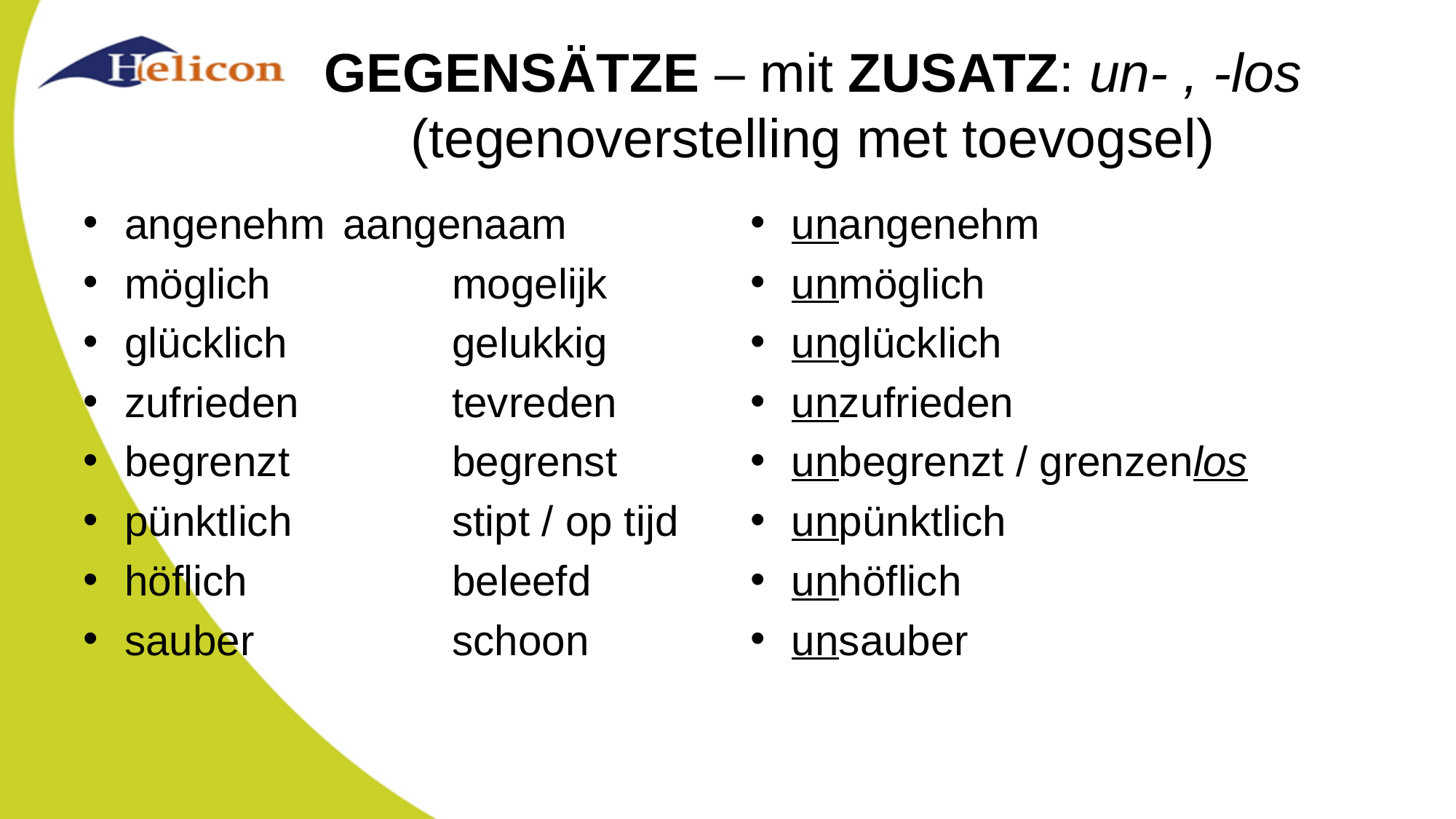

# GEGENSÄTZE – mit ZUSATZ: un- , -los (tegenoverstelling met toevogsel)
angenehm 	aangenaam
möglich 		mogelijk
glücklich		gelukkig
zufrieden 		tevreden
begrenzt		begrenst
pünktlich		stipt / op tijd
höflich		beleefd
sauber		schoon
unangenehm
unmöglich
unglücklich
unzufrieden
unbegrenzt / grenzenlos
unpünktlich
unhöflich
unsauber